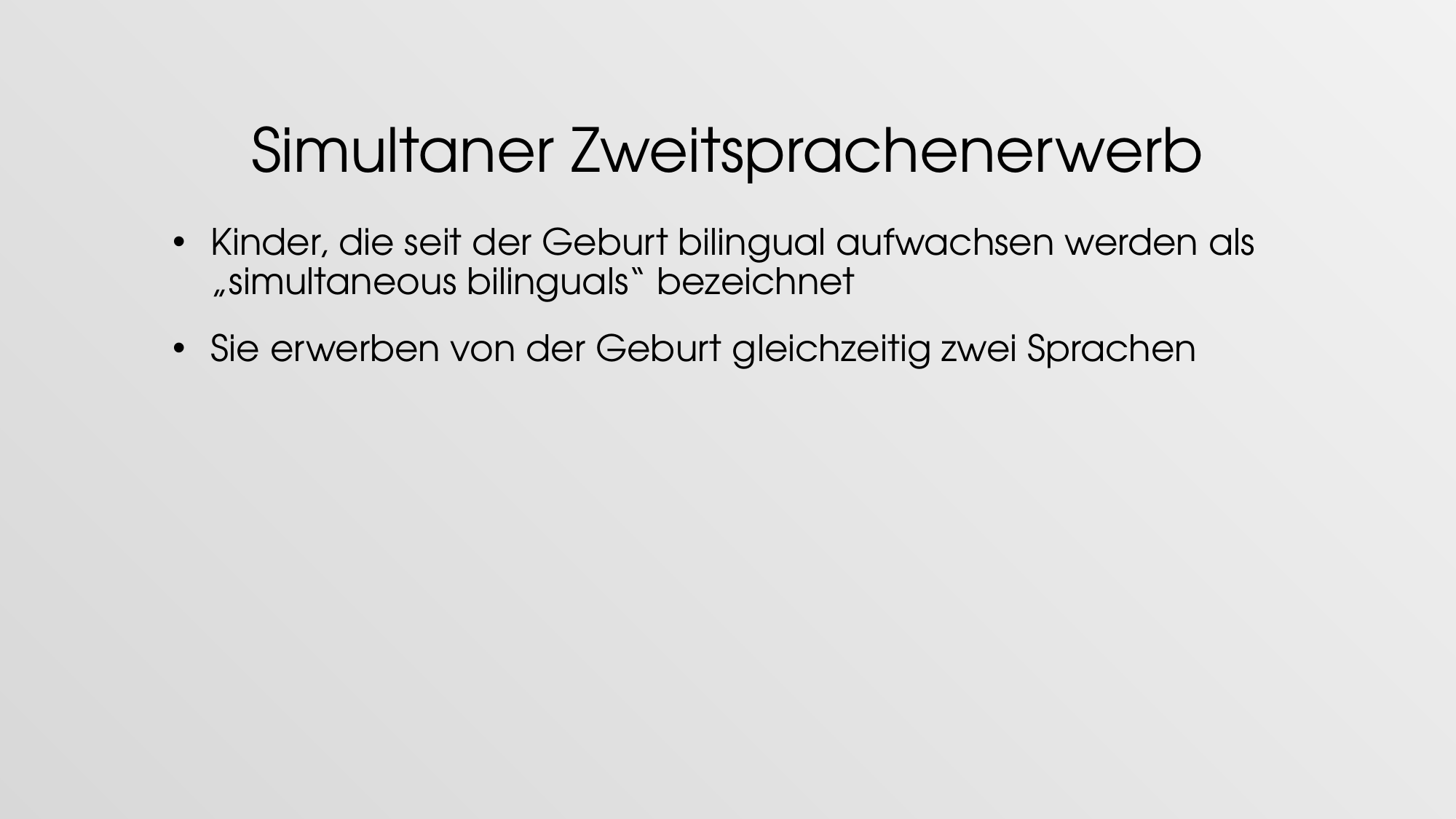

# Simultaner Zweitsprachenerwerb
Kinder, die seit der Geburt bilingual aufwachsen werden als „simultaneous bilinguals“ bezeichnet
Sie erwerben von der Geburt gleichzeitig zwei Sprachen